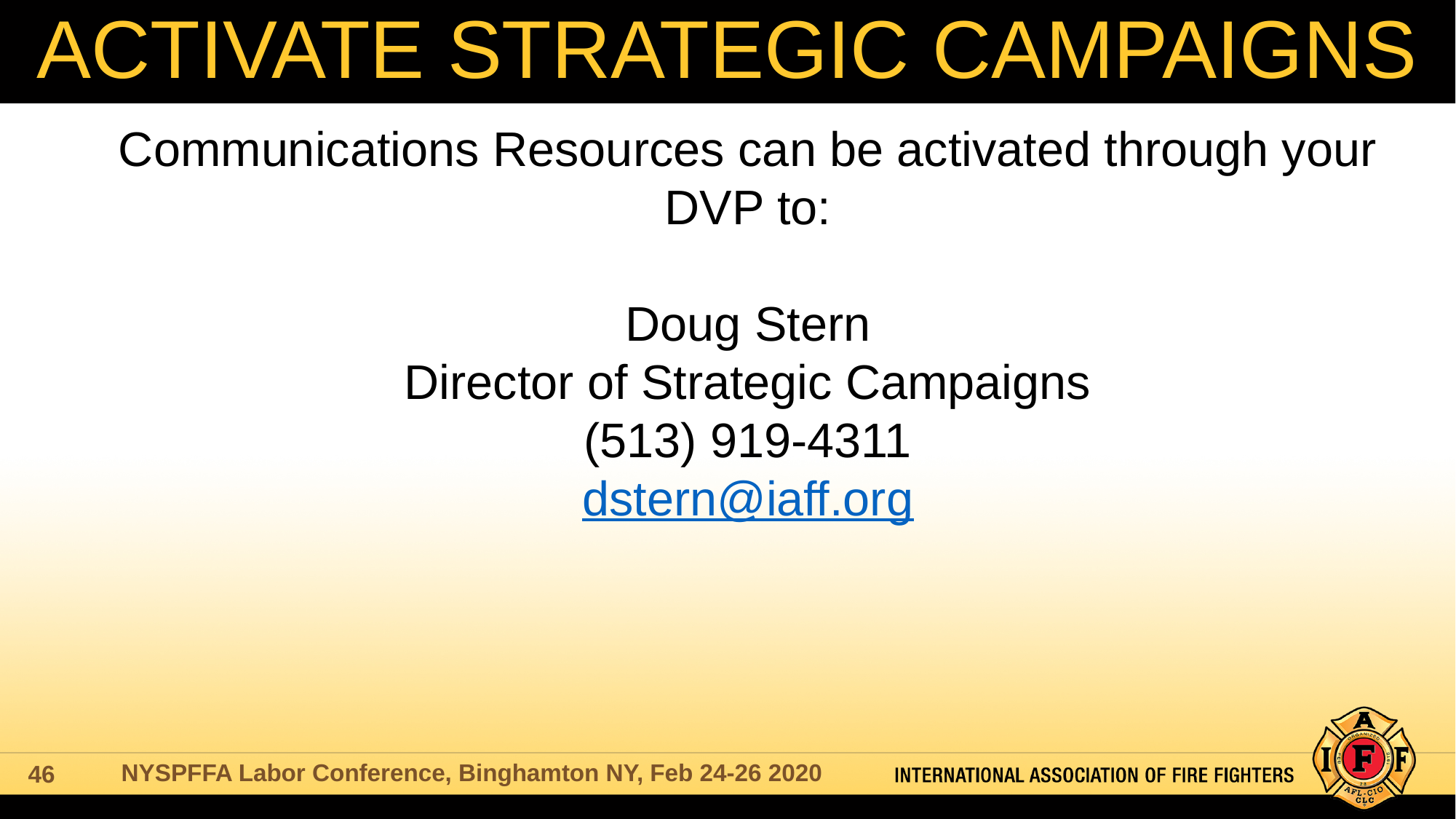

# ACTIVATE STRATEGIC CAMPAIGNS
Communications Resources can be activated through your DVP to:

Doug Stern
Director of Strategic Campaigns
(513) 919-4311
dstern@iaff.org
NYSPFFA Labor Conference, Binghamton NY, Feb 24-26 2020